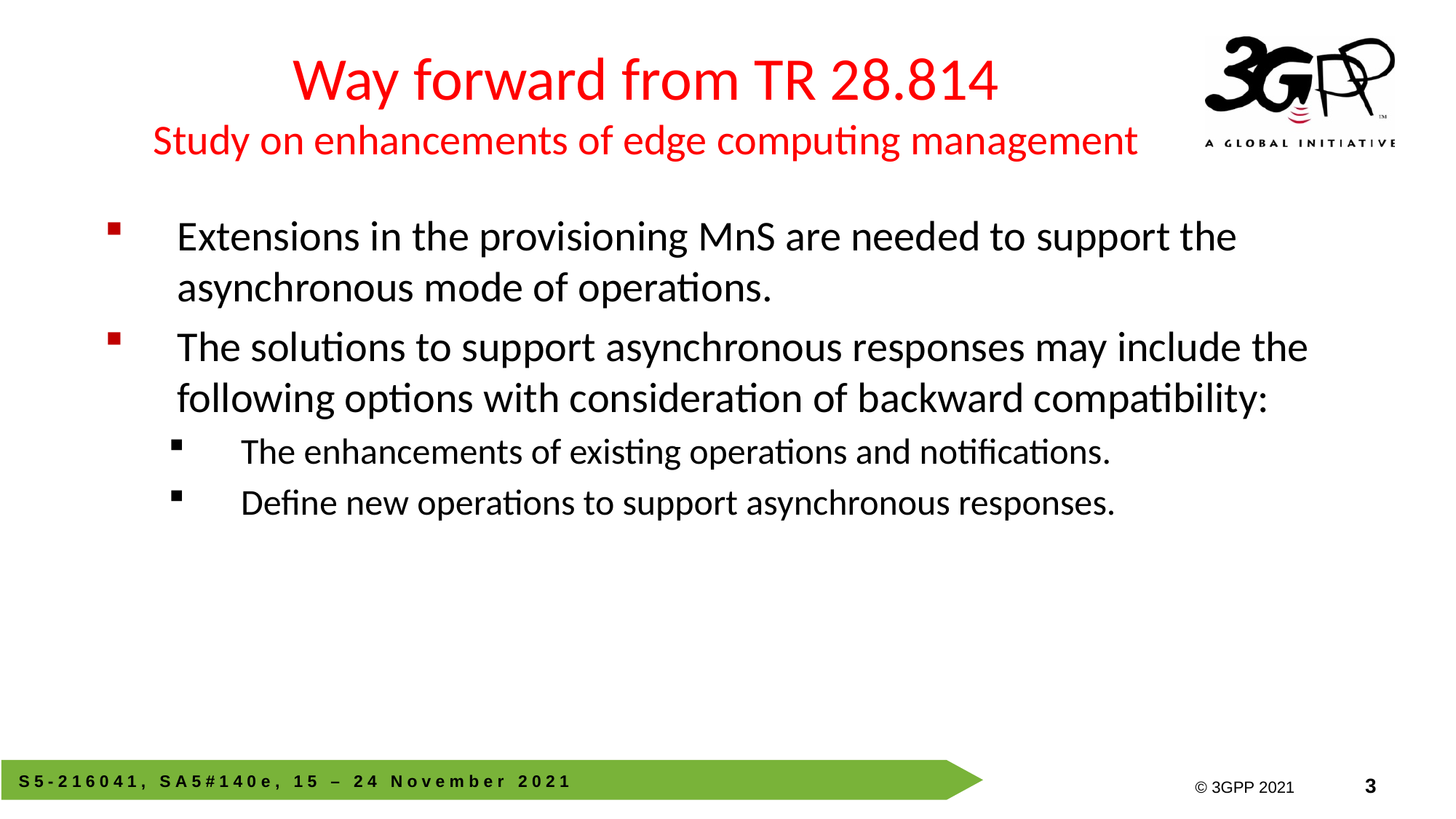

# Way forward from TR 28.814 Study on enhancements of edge computing management
Extensions in the provisioning MnS are needed to support the asynchronous mode of operations.
The solutions to support asynchronous responses may include the following options with consideration of backward compatibility:
The enhancements of existing operations and notifications.
Define new operations to support asynchronous responses.